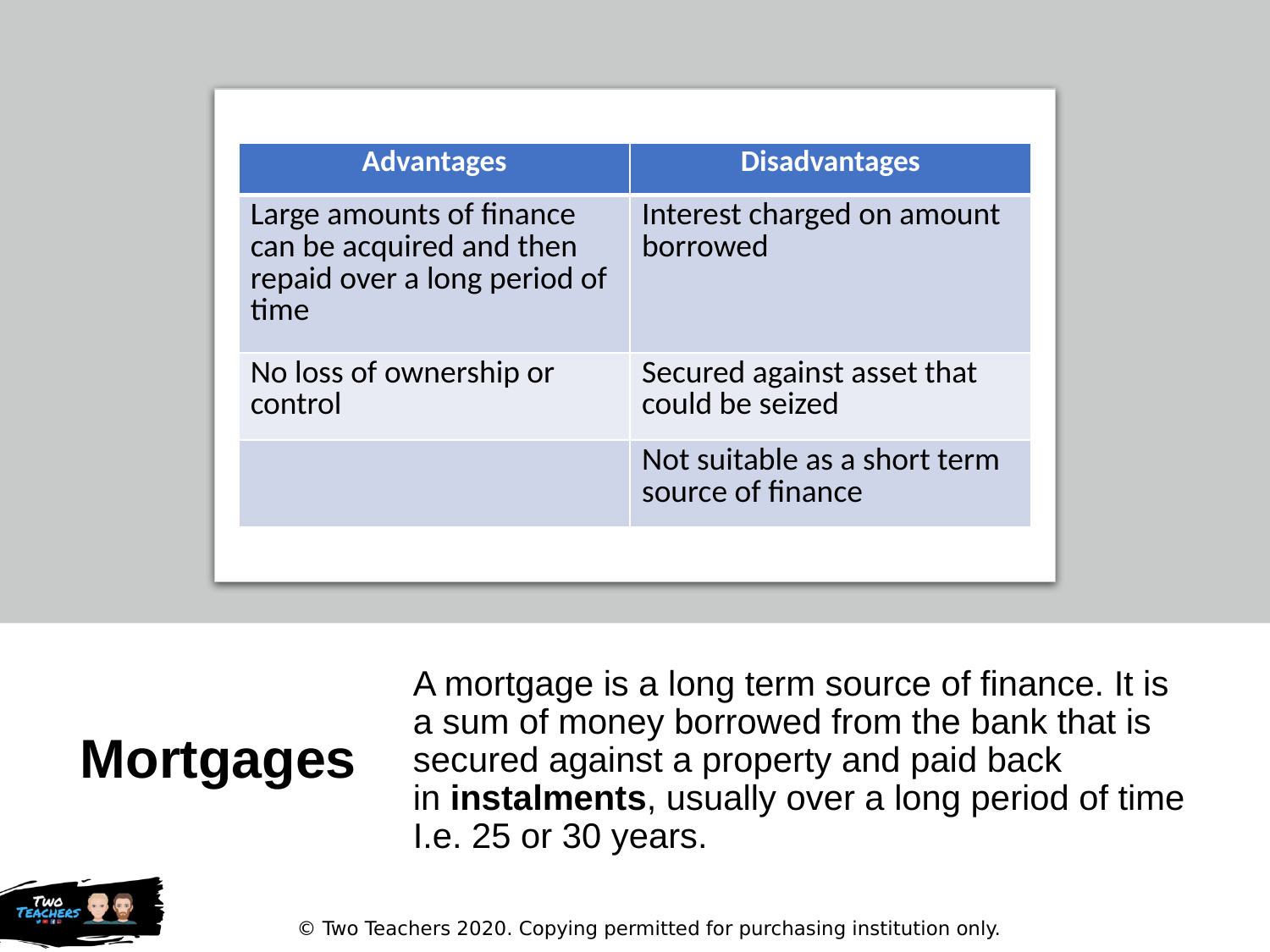

| Advantages | Disadvantages |
| --- | --- |
| Large amounts of finance can be acquired and then repaid over a long period of time | Interest charged on amount borrowed |
| No loss of ownership or control | Secured against asset that could be seized |
|  | Not suitable as a short term source of finance |
# Mortgages
A mortgage is a long term source of finance. It is a sum of money borrowed from the bank that is secured against a property and paid back in instalments, usually over a long period of time I.e. 25 or 30 years.